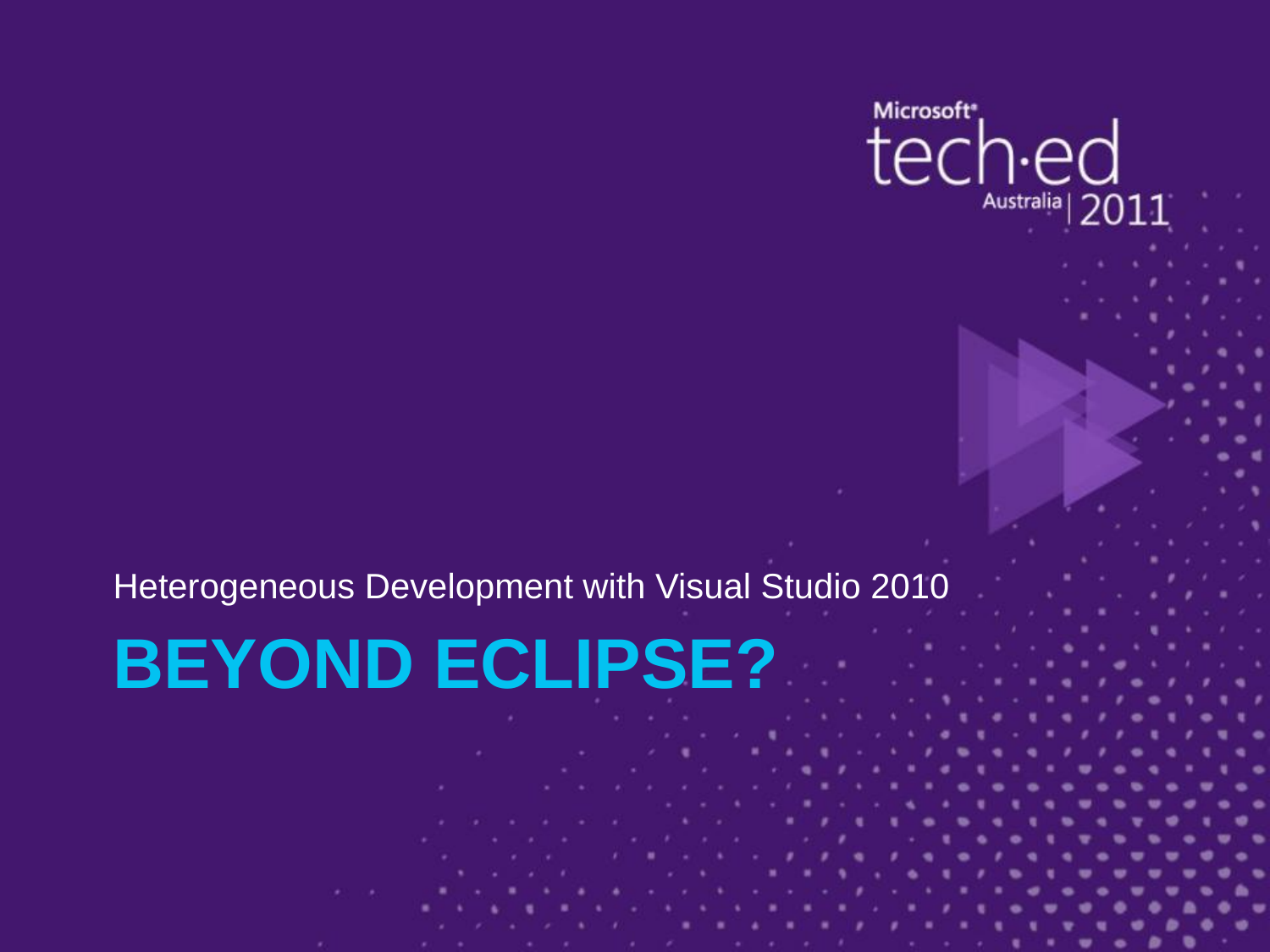

Heterogeneous Development with Visual Studio 2010
# Beyond Eclipse?